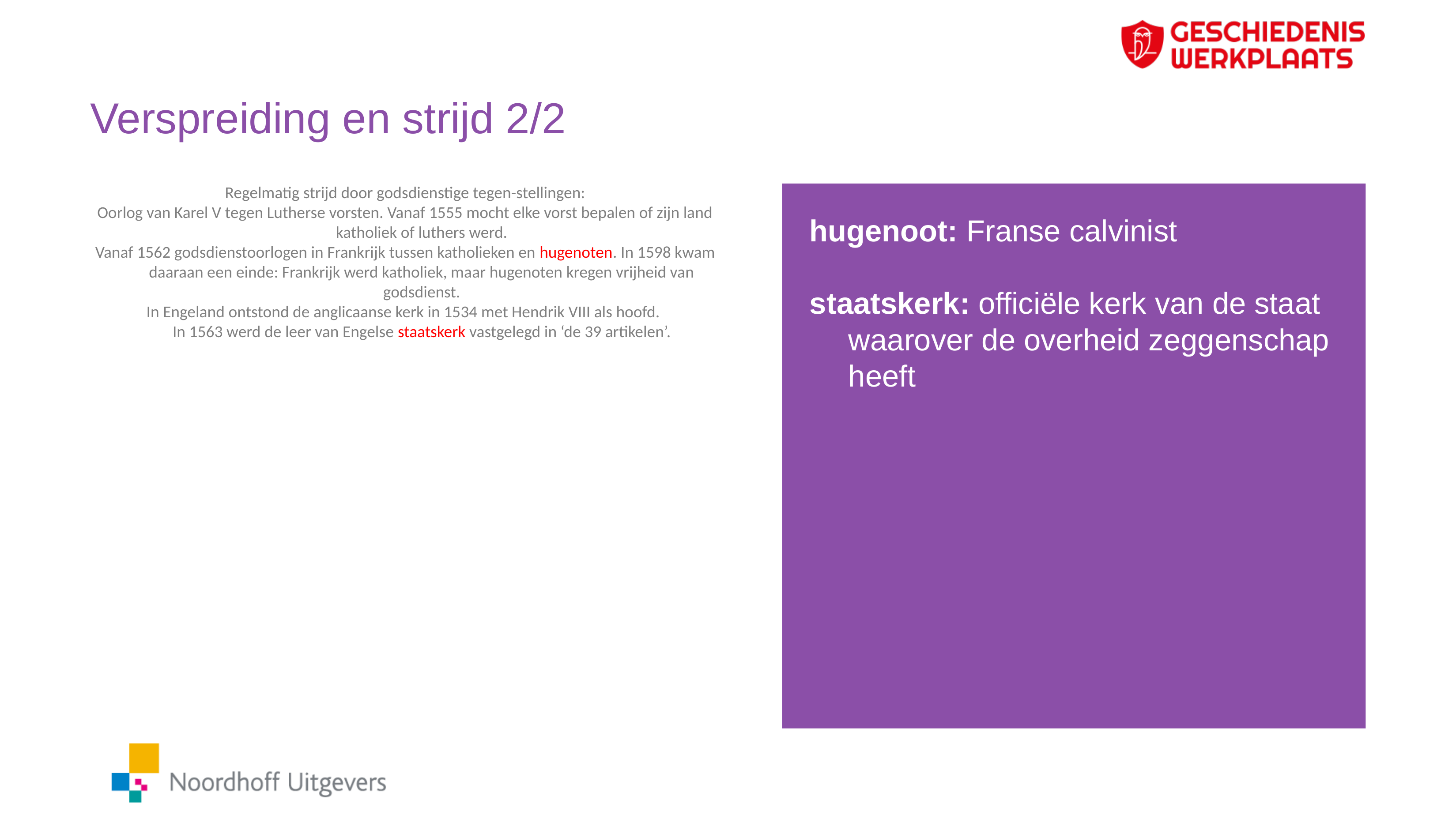

# Verspreiding en strijd 2/2
Regelmatig strijd door godsdienstige tegen-stellingen:
Oorlog van Karel V tegen Lutherse vorsten. Vanaf 1555 mocht elke vorst bepalen of zijn land katholiek of luthers werd.
Vanaf 1562 godsdienstoorlogen in Frankrijk tussen katholieken en hugenoten. In 1598 kwam daaraan een einde: Frankrijk werd katholiek, maar hugenoten kregen vrijheid van godsdienst.
In Engeland ontstond de anglicaanse kerk in 1534 met Hendrik VIII als hoofd.
In 1563 werd de leer van Engelse staatskerk vastgelegd in ‘de 39 artikelen’.

hugenoot: Franse calvinist

staatskerk: officiële kerk van de staat waarover de overheid zeggenschap heeft